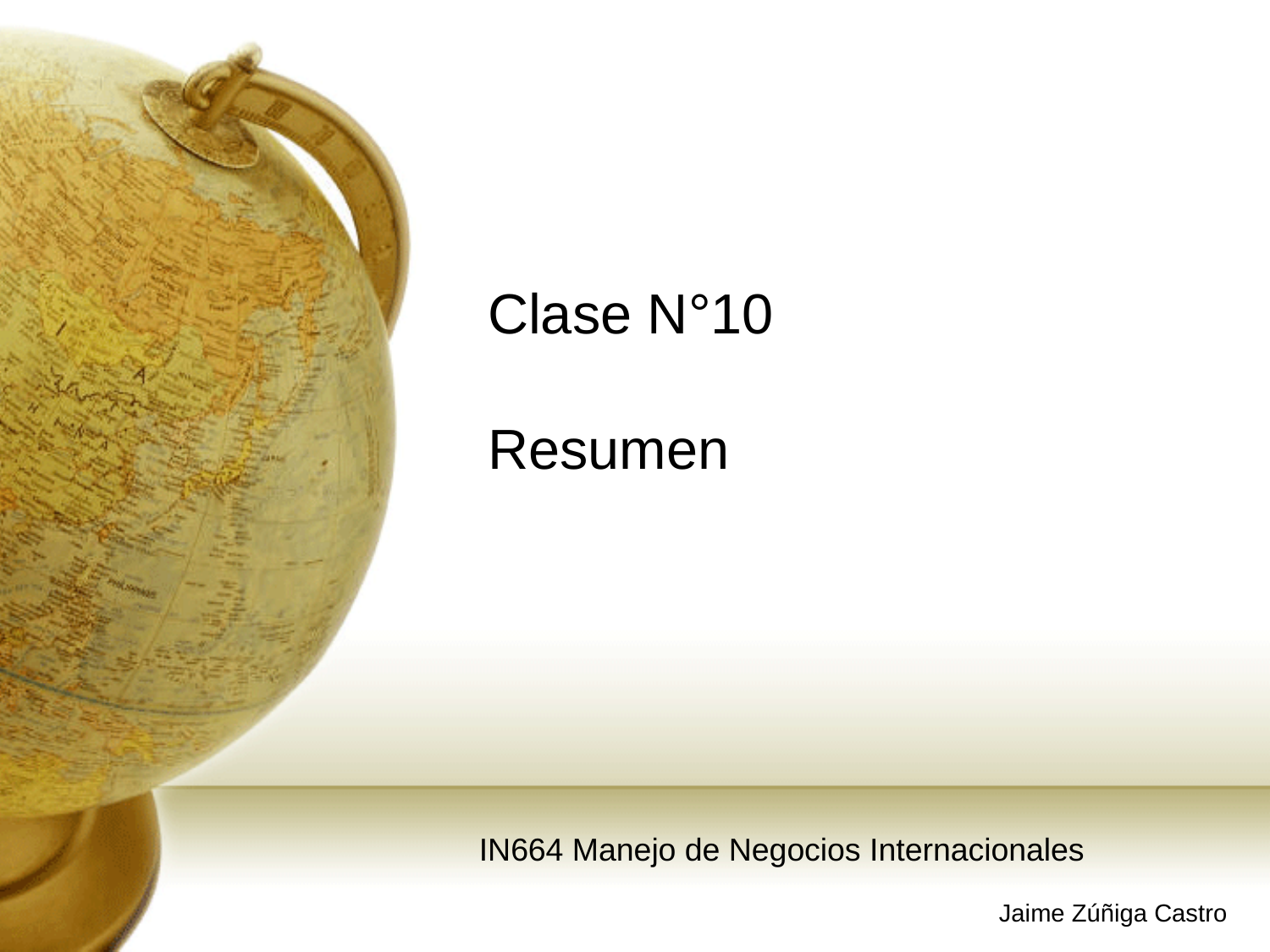

# Clase N°10 Resumen
IN664 Manejo de Negocios Internacionales
Jaime Zúñiga Castro